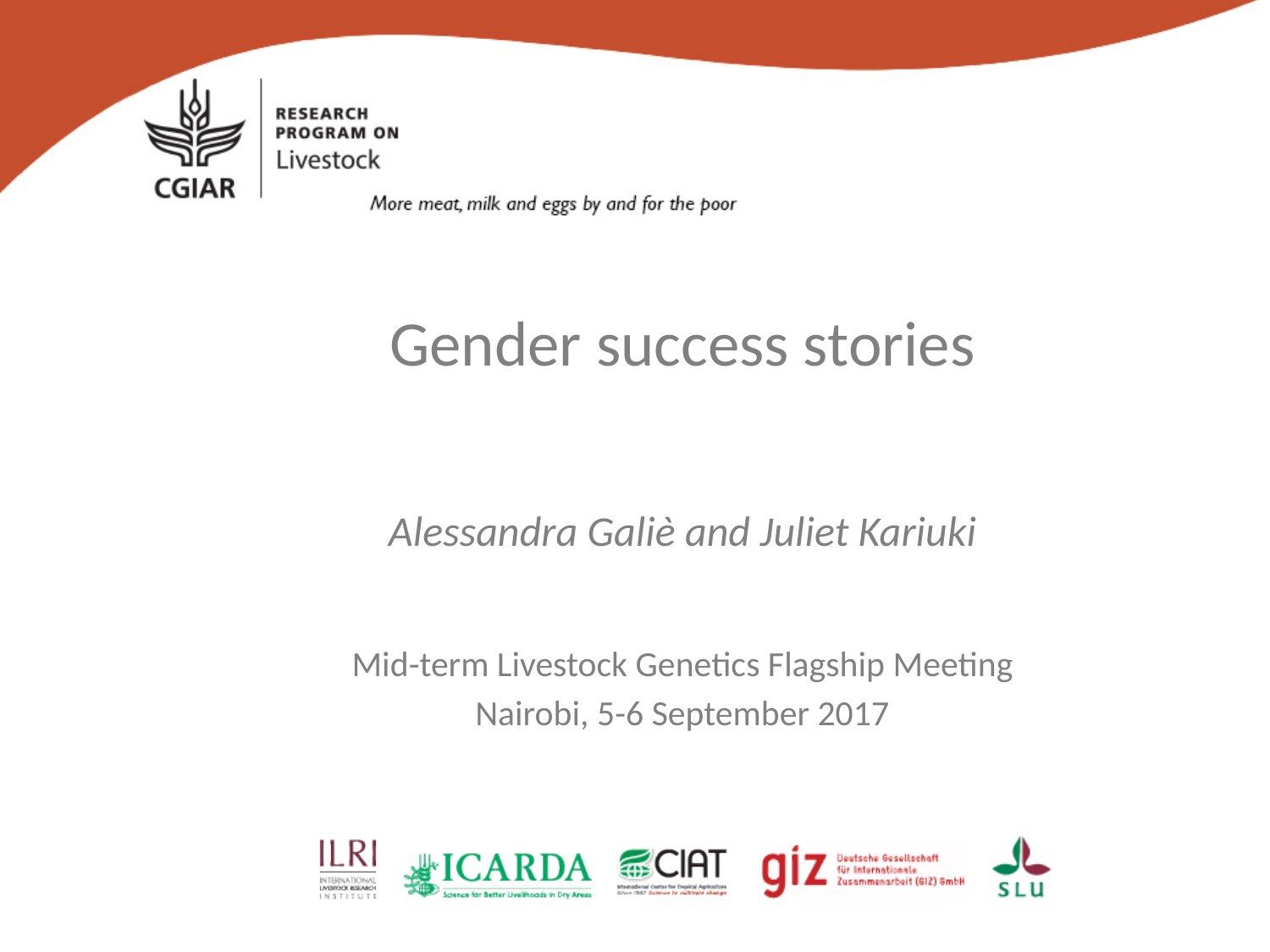

Gender success stories
Alessandra Galiè and Juliet Kariuki
Mid-term Livestock Genetics Flagship Meeting
Nairobi, 5-6 September 2017